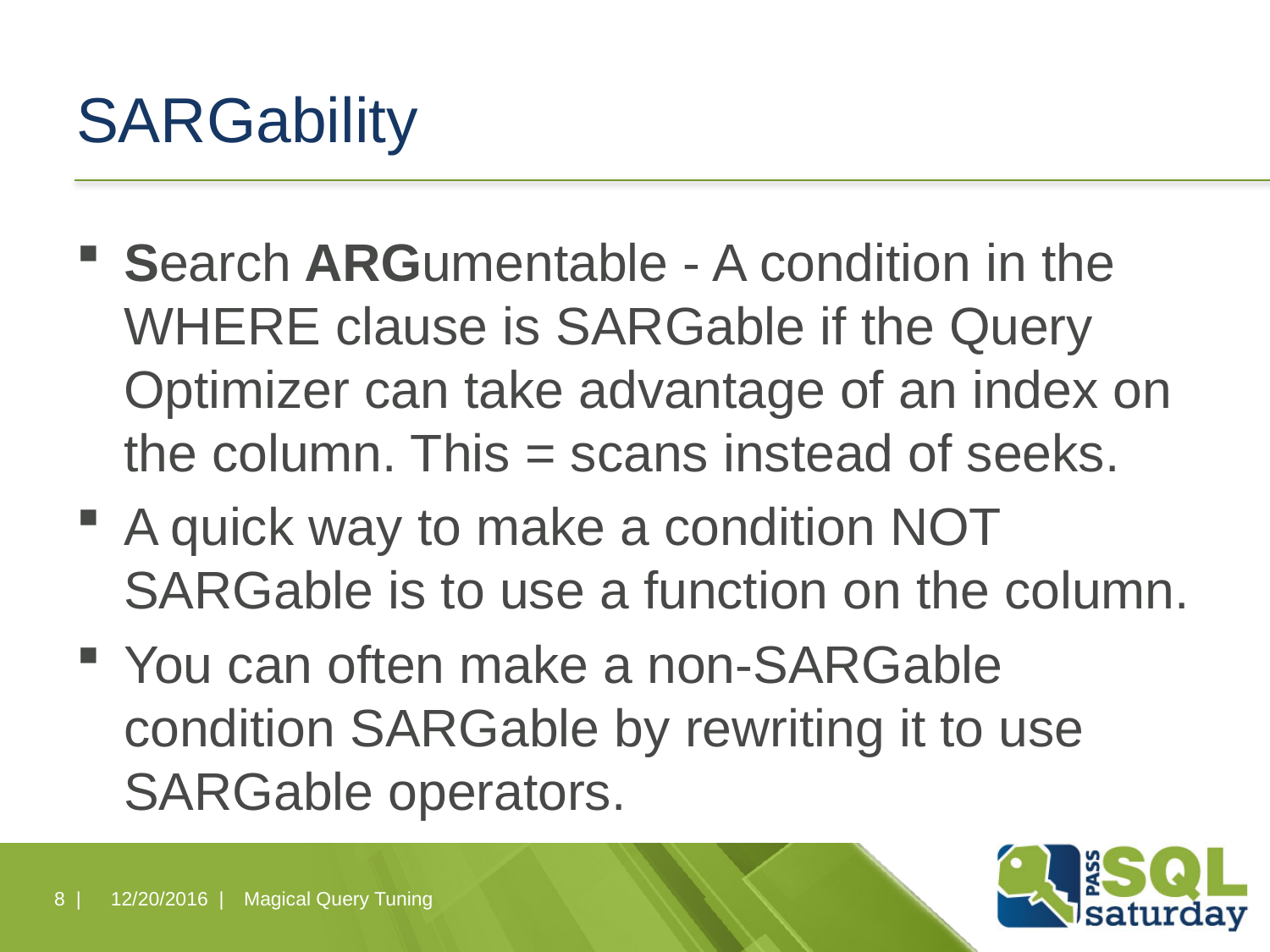

# SARGability
Search ARGumentable - A condition in the WHERE clause is SARGable if the Query Optimizer can take advantage of an index on the column. This = scans instead of seeks.
A quick way to make a condition NOT SARGable is to use a function on the column.
You can often make a non-SARGable condition SARGable by rewriting it to use SARGable operators.
8  |
12/20/2016  |
Magical Query Tuning